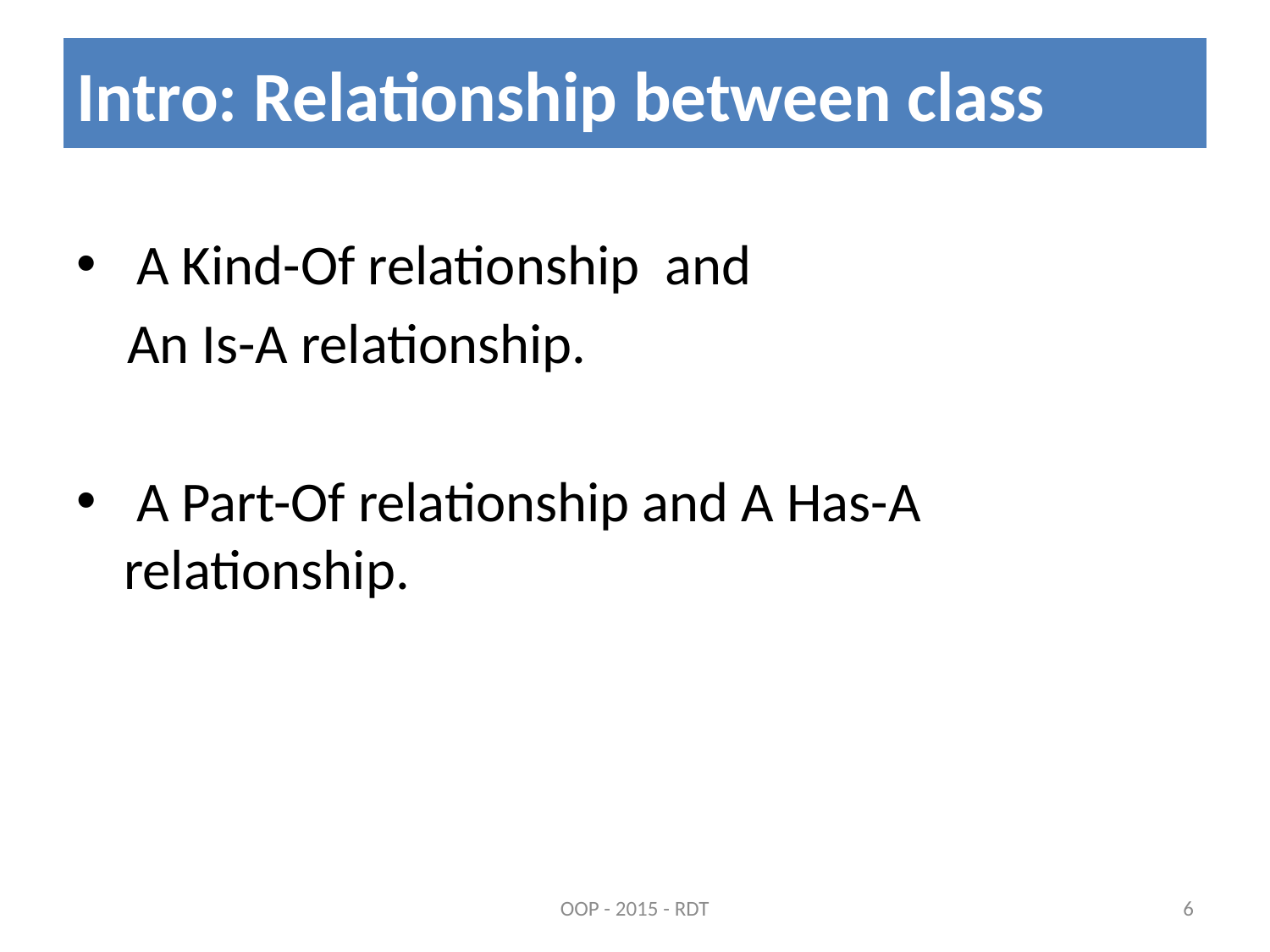

# Intro: Relationship between class
 A Kind-Of relationship  and
    An Is-A relationship.

 A Part-Of relationship and A Has-A relationship.

6
OOP - 2015 - RDT